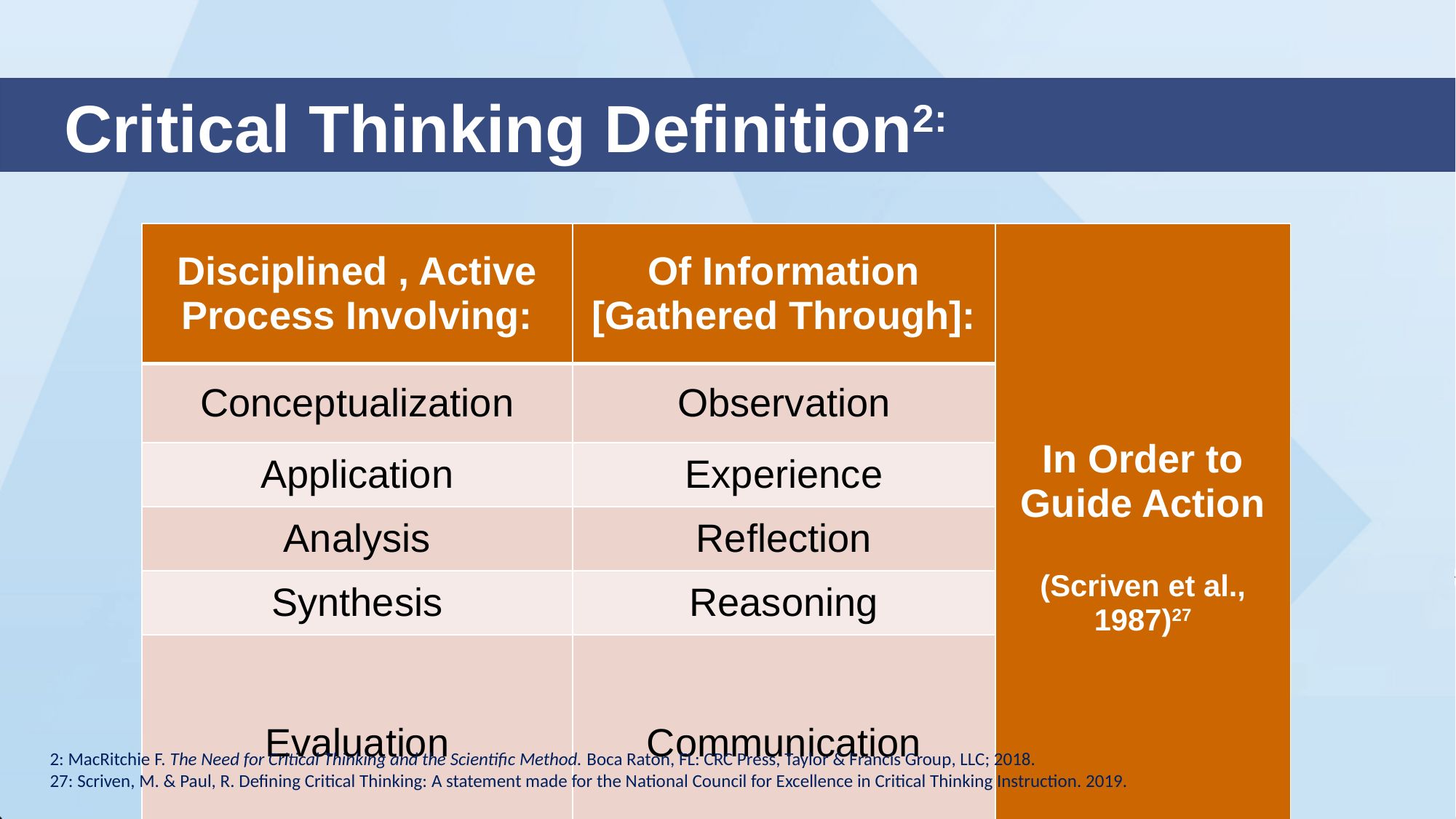

# Critical Thinking Definition2:
| Disciplined , Active Process Involving: | Of Information [Gathered Through]: | In Order to Guide Action (Scriven et al., 1987)27 |
| --- | --- | --- |
| Conceptualization | Observation |  |
| Application | Experience |  |
| Analysis | Reflection |  |
| Synthesis | Reasoning |  |
| Evaluation | Communication |  |

2: MacRitchie F. The Need for Critical Thinking and the Scientific Method. Boca Raton, FL: CRC Press, Taylor & Francis Group, LLC; 2018.
27: Scriven, M. & Paul, R. Defining Critical Thinking: A statement made for the National Council for Excellence in Critical Thinking Instruction. 2019.